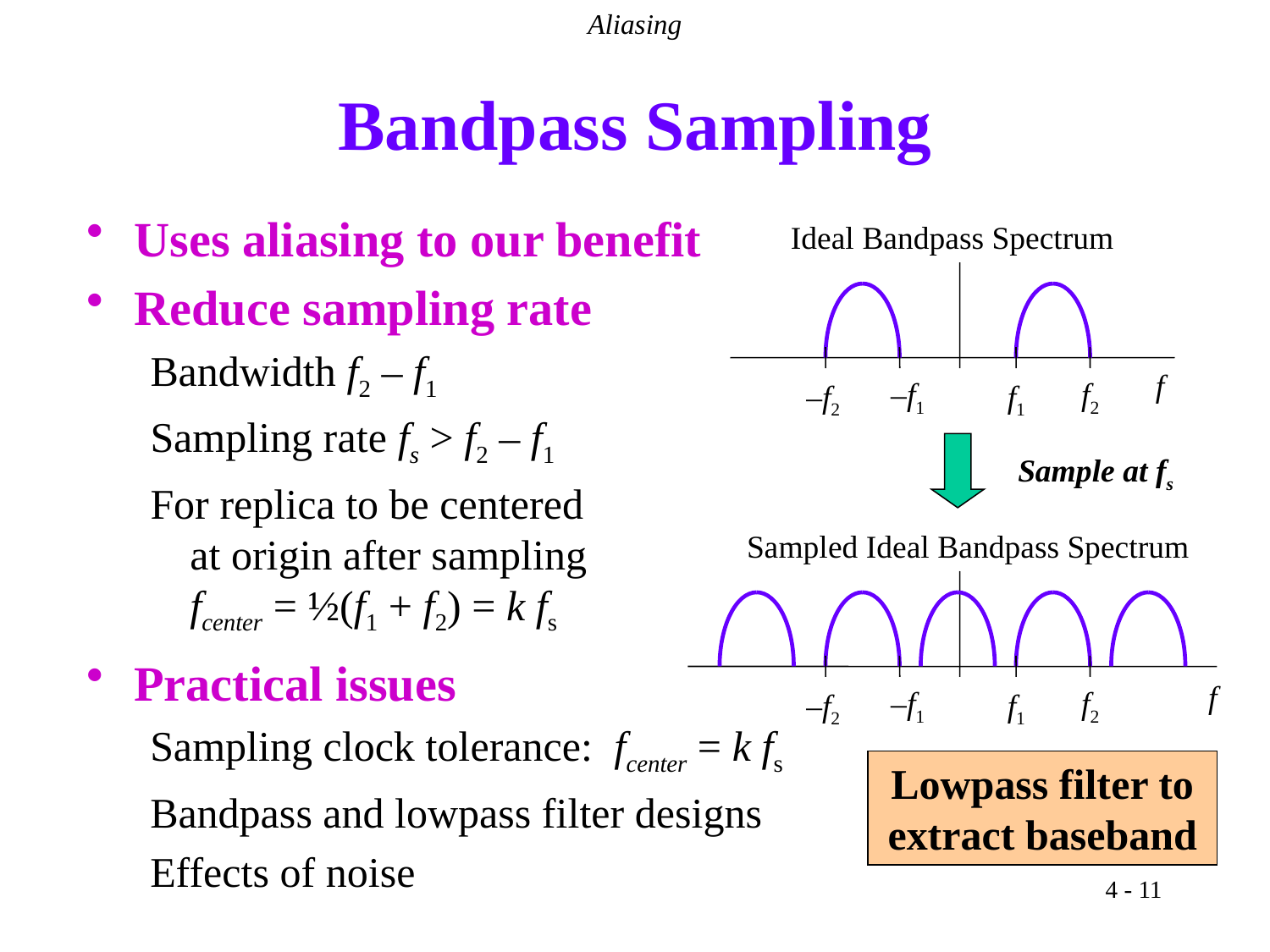

Aliasing
# Bandpass Sampling
Uses aliasing to our benefit
Reduce sampling rate
Bandwidth f2 – f1
Sampling rate fs > f2 – f1
For replica to be centered
at origin after sampling
fcenter = ½(f1 + f2) = k fs
Ideal Bandpass Spectrum

f
–f1
f2
–f2
f1

Sample at fs
Sampled Ideal Bandpass Spectrum

f
–f1
f2
–f2
f1
Practical issues
Sampling clock tolerance:  fcenter = k fs
Bandpass and lowpass filter designs
Effects of noise
Lowpass filter to extract baseband
4 - 11